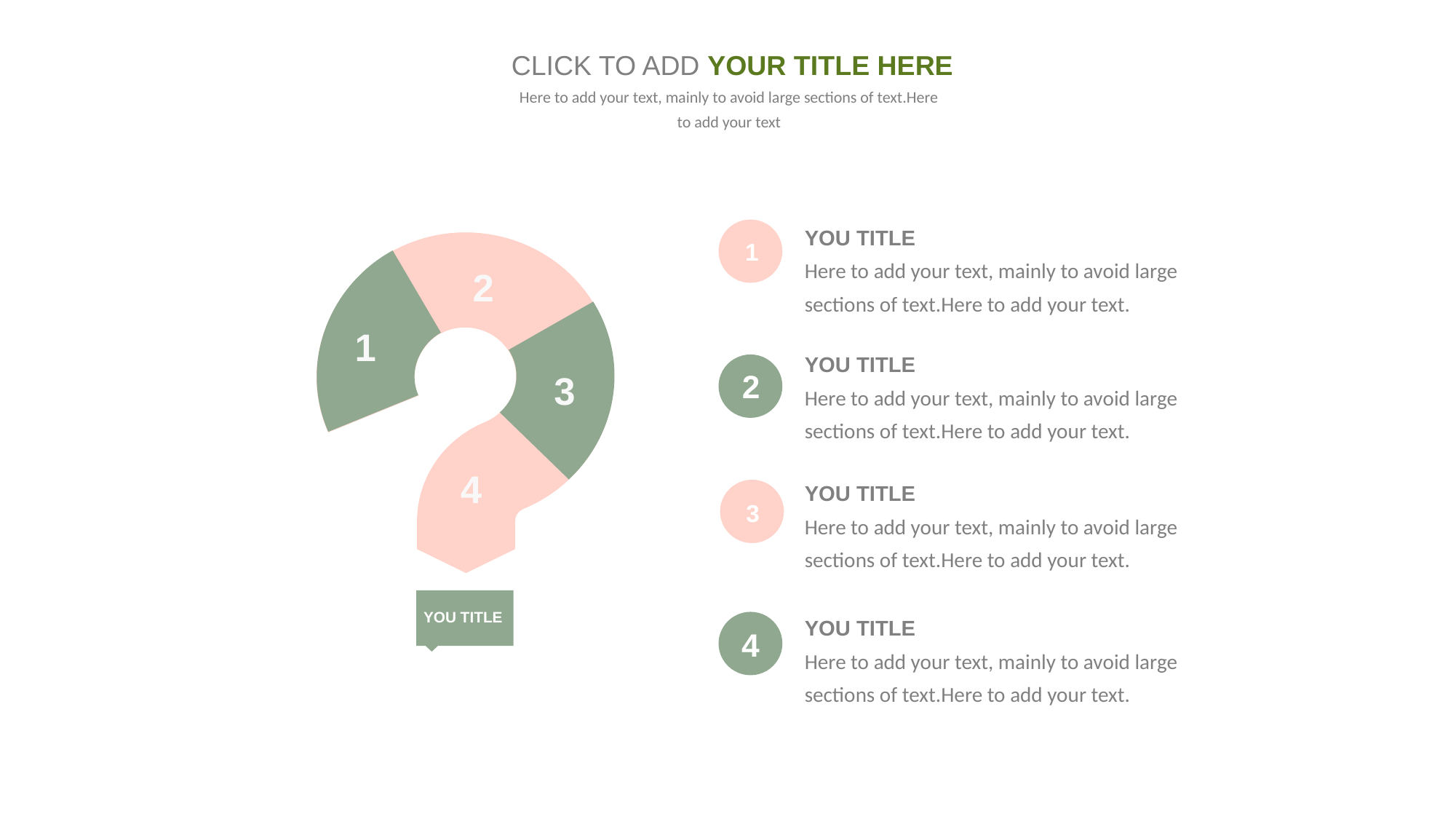

CLICK TO ADD YOUR TITLE HERE
Here to add your text, mainly to avoid large sections of text.Here to add your text
YOU TITLE
Here to add your text, mainly to avoid large sections of text.Here to add your text.

1

2

1
YOU TITLE
Here to add your text, mainly to avoid large sections of text.Here to add your text.

2
3
4
YOU TITLE
Here to add your text, mainly to avoid large sections of text.Here to add your text.

3

YOU TITLE
Here to add your text, mainly to avoid large sections of text.Here to add your text.
YOU TITLE

4